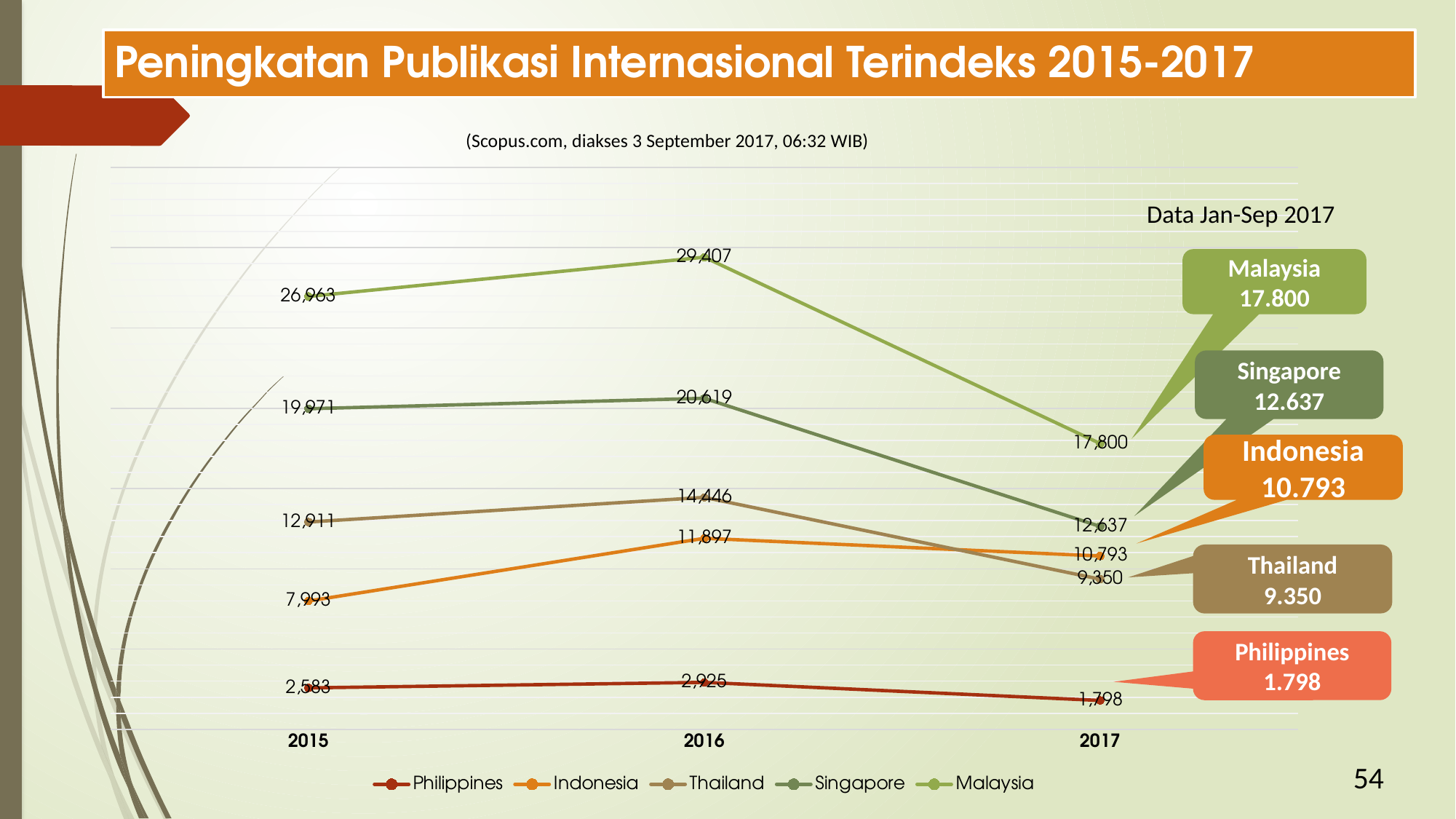

# Peningkatan Publikasi Internasional Terindeks 2015-2017
(Scopus.com, diakses 3 September 2017, 06:32 WIB)

### Chart

| Category | Philippines | Indonesia | Thailand | Singapore | Malaysia |
|---|---|---|---|---|---|
| 2015 | 2583.0 | 7993.0 | 12911.0 | 19971.0 | 26963.0 |
| 2016 | 2925.0 | 11897.0 | 14446.0 | 20619.0 | 29407.0 |
| 2017 | 1798.0 | 10793.0 | 9350.0 | 12637.0 | 17800.0 |
Data Jan-Sep 2017
Malaysia 17.800
Singapore
12.637
Indonesia
10.793
Thailand
9.350
Philippines
1.798
54